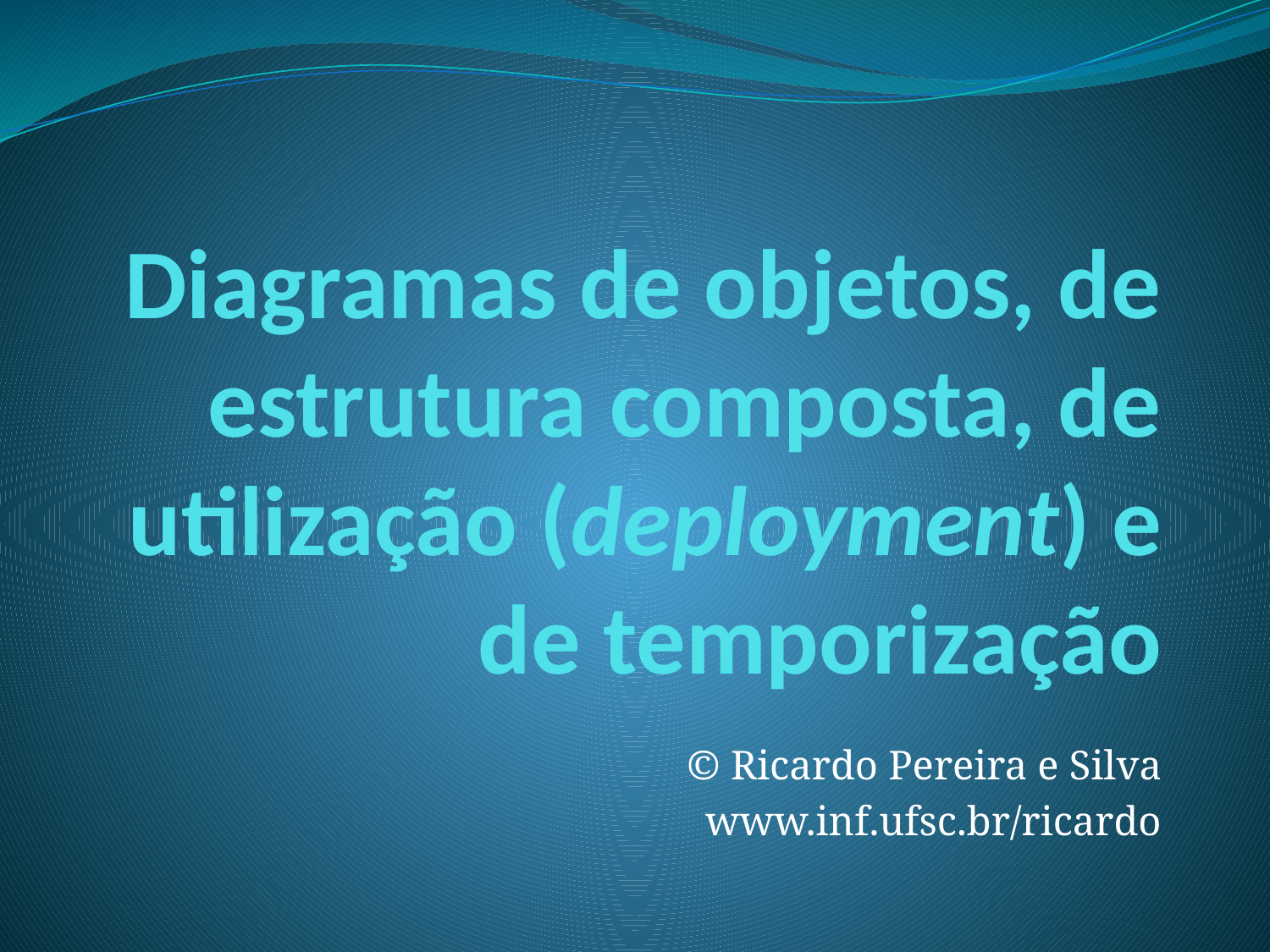

# Diagramas de objetos, de estrutura composta, de utilização (deployment) e de temporização
© Ricardo Pereira e Silva
www.inf.ufsc.br/ricardo